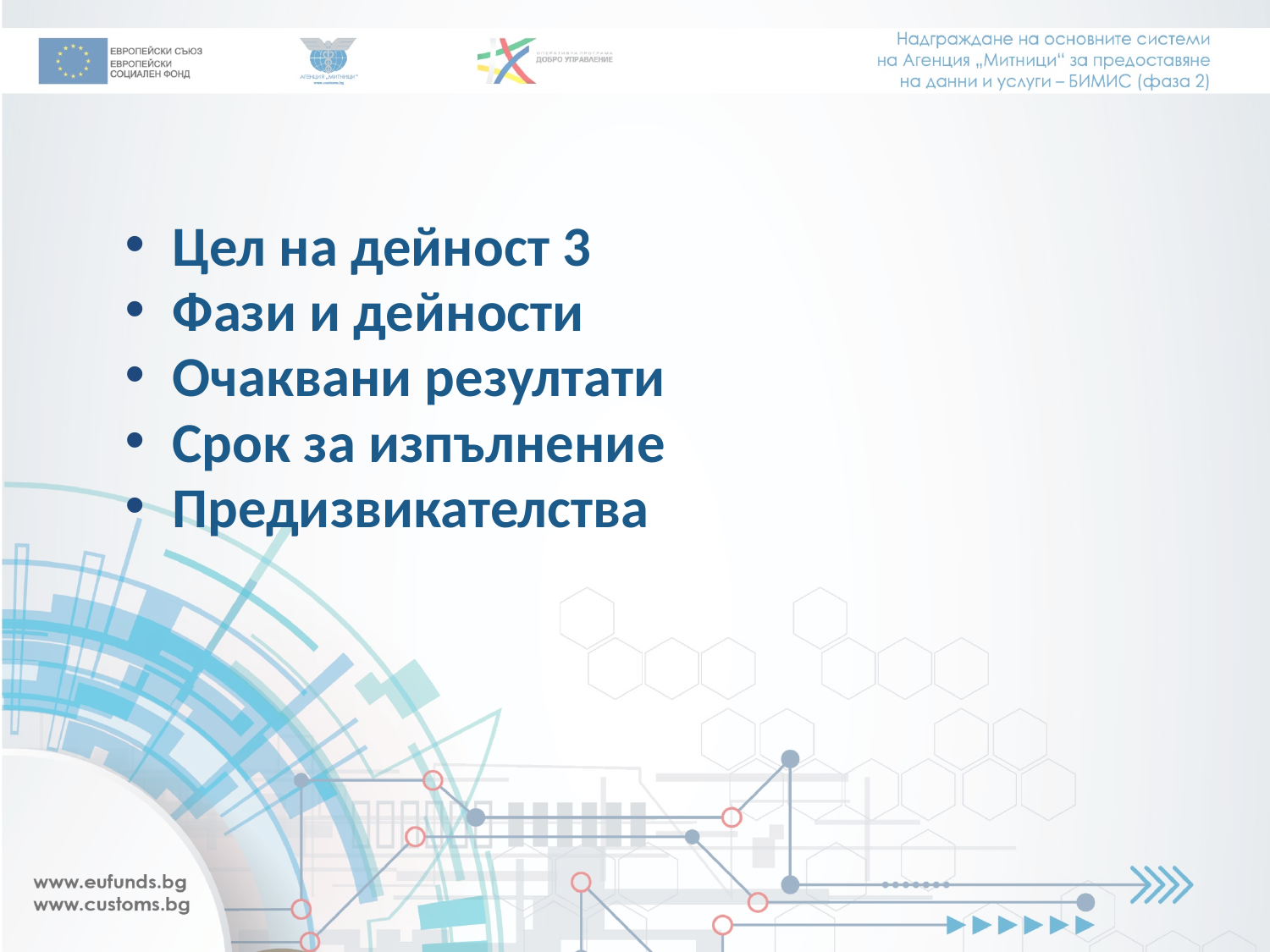

#
Цел на дейност 3
Фази и дейности
Очаквани резултати
Срок за изпълнение
Предизвикателства